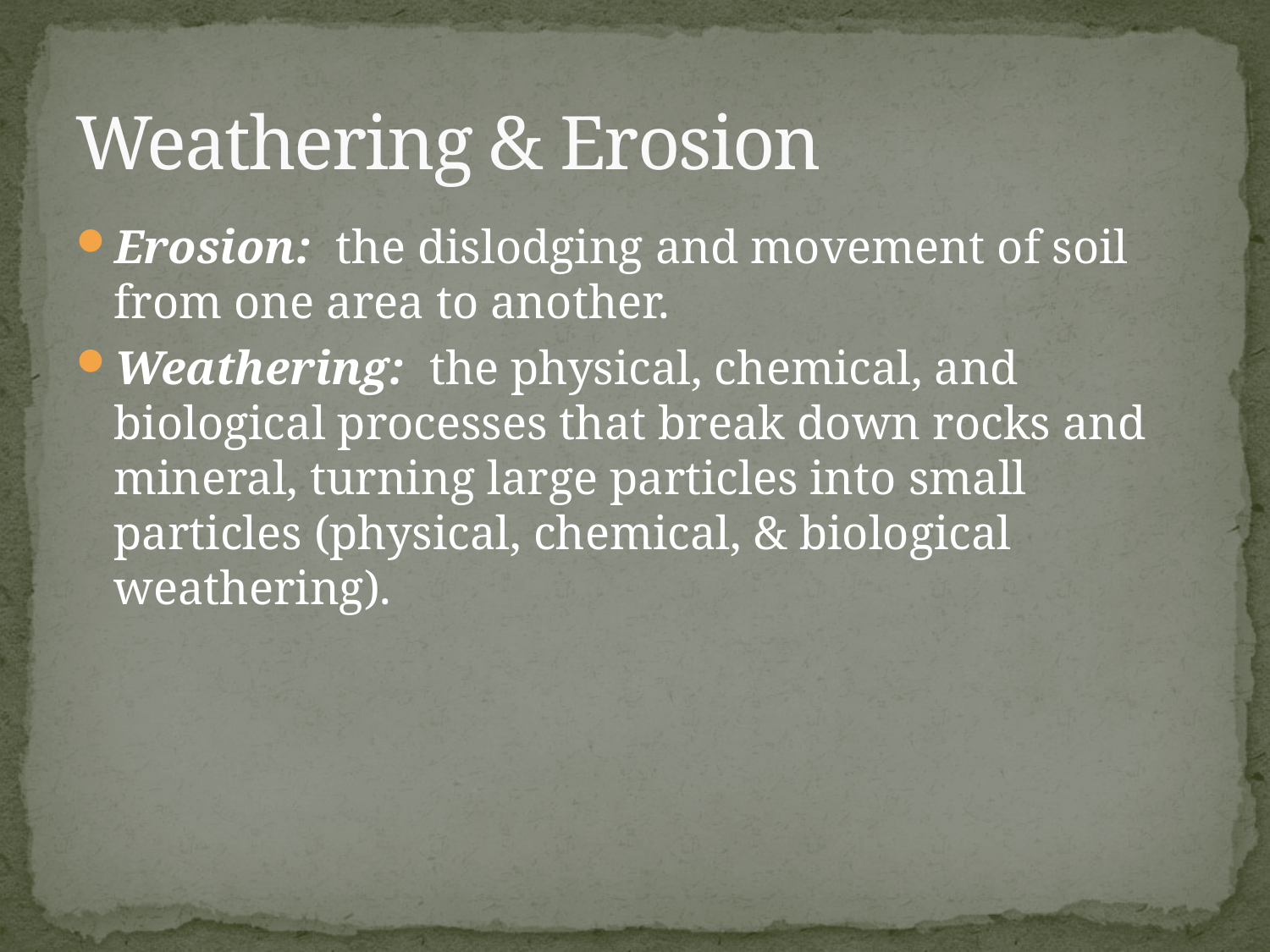

# Weathering & Erosion
Erosion:  the dislodging and movement of soil from one area to another.
Weathering:  the physical, chemical, and biological processes that break down rocks and mineral, turning large particles into small particles (physical, chemical, & biological weathering).